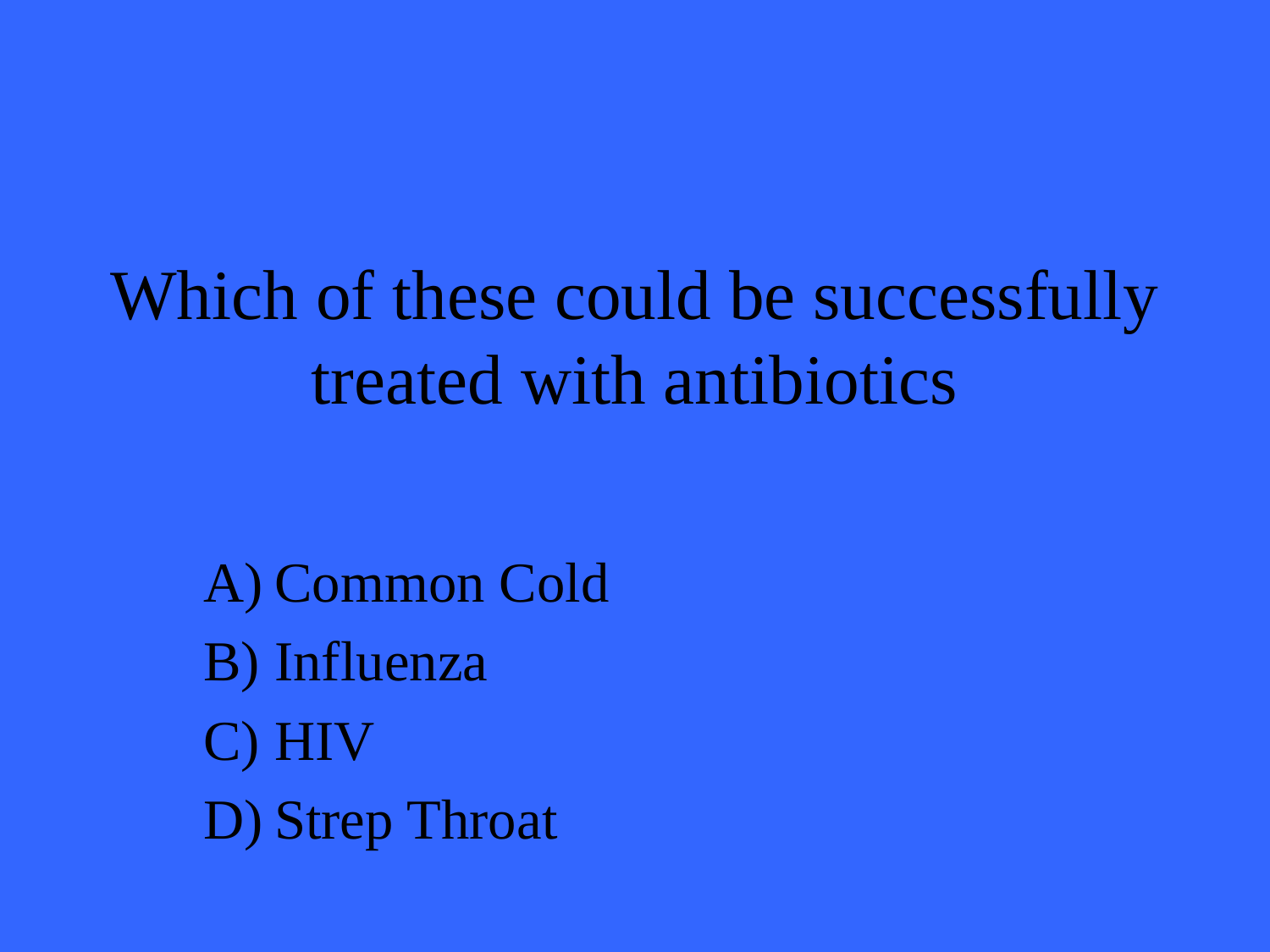

# Which of these could be successfully treated with antibiotics
Common Cold
Influenza
HIV
Strep Throat